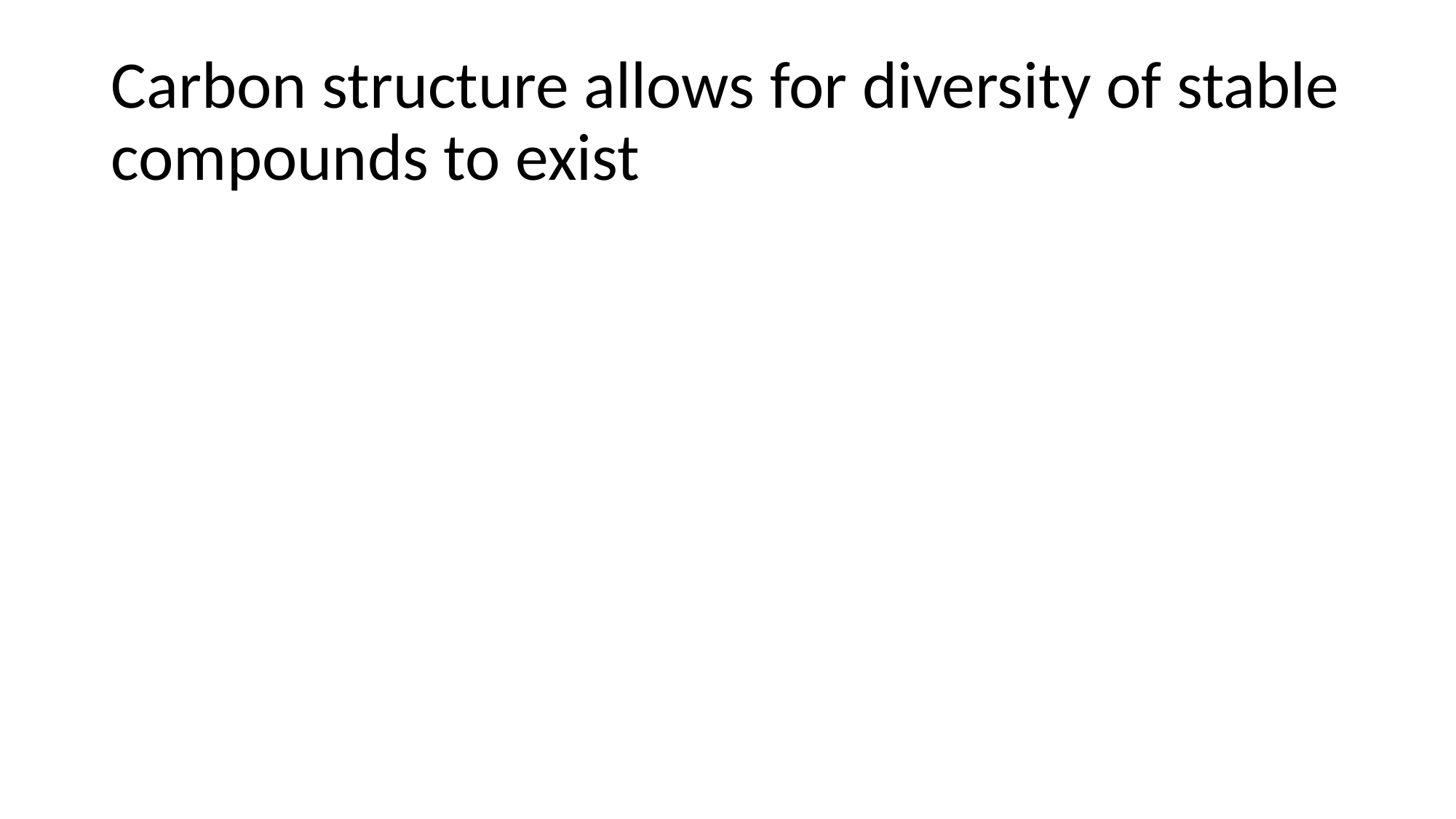

# Carbon structure allows for diversity of stable compounds to exist